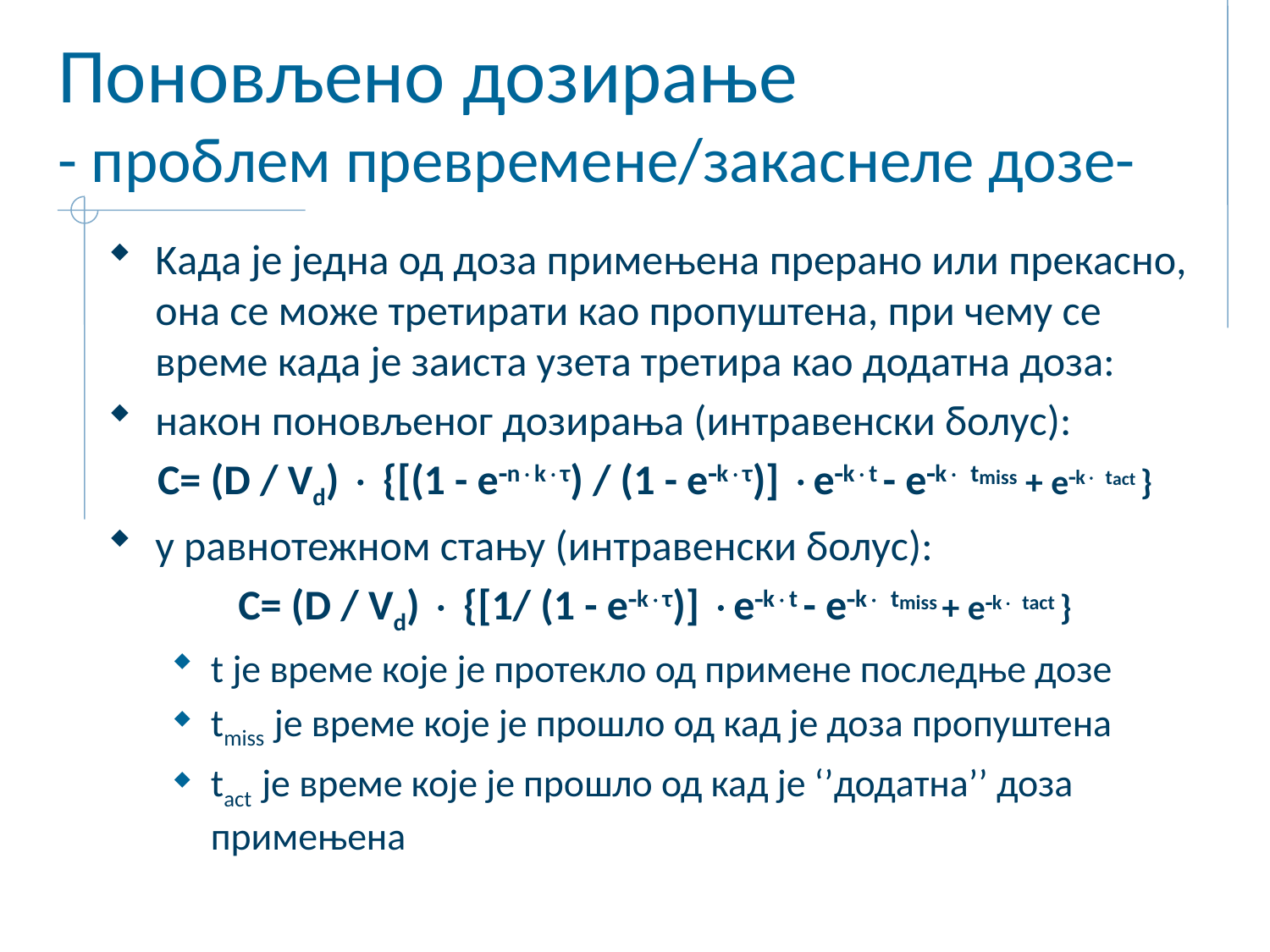

# Поновљено дозирање - проблем превремене/закаснеле дозе-
Kада је једна од доза примењена прерано или прекасно, она се може третирати као пропуштена, при чему се време када је заиста узета третира као додатна доза:
након поновљеног дозирања (интравенски болус):
C= (D / Vd) ⋅ {[(1 - e−n⋅k⋅τ) / (1 - e−k⋅τ)] ⋅e−k⋅t - e−k⋅ tmiss + e−k⋅ tact }
у равнотежном стању (интравенски болус):
C= (D / Vd) ⋅ {[1/ (1 - e−k⋅τ)] ⋅e−k⋅t - e−k⋅ tmiss + e−k⋅ tact }
t је време које је протекло од примене последње дозе
tmiss  је време које је прошло од кад је доза пропуштена
tact  је време које је прошло од кад је ‘’додатна’’ доза примењена